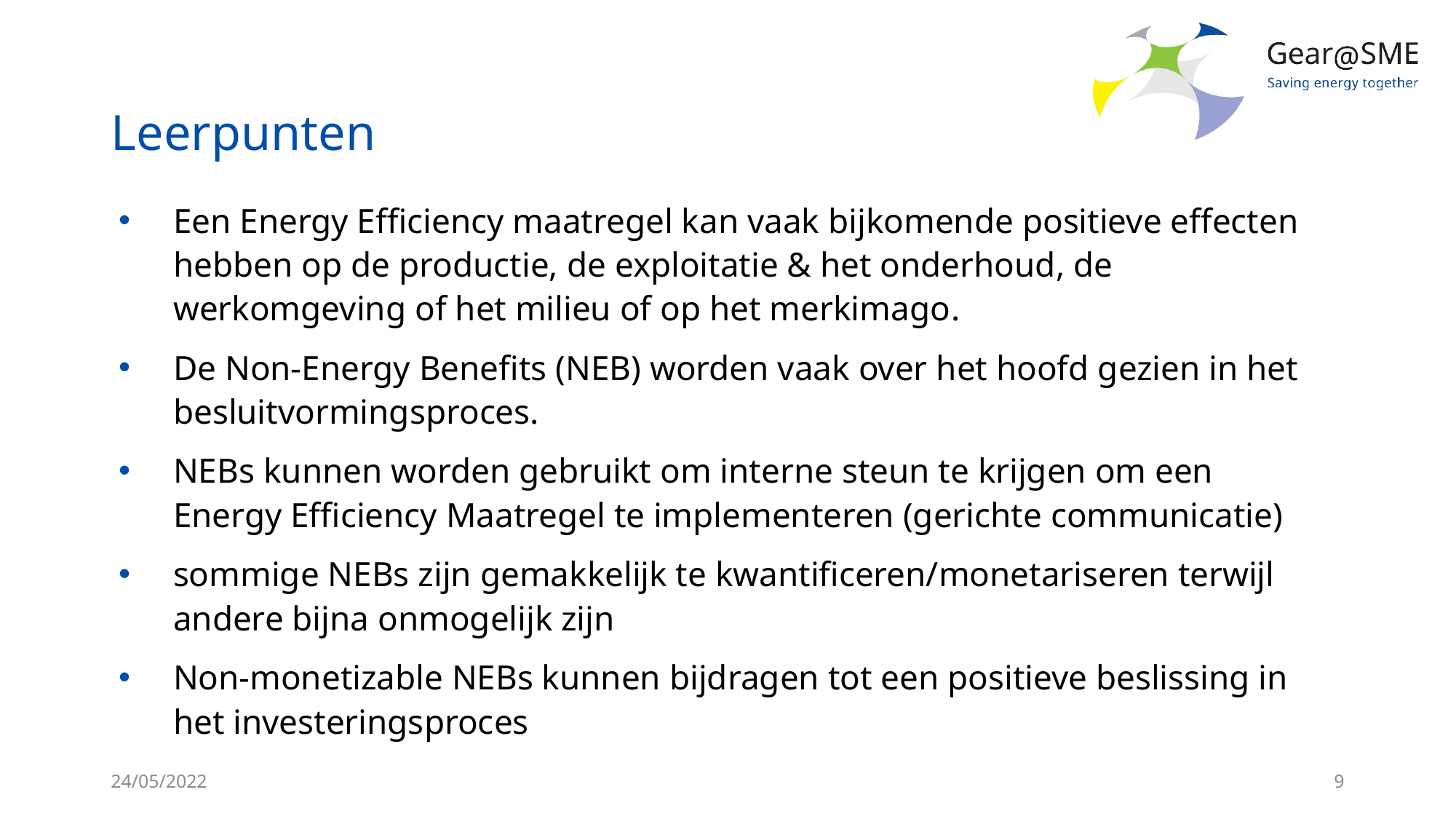

# Leerpunten
Een Energy Efficiency maatregel kan vaak bijkomende positieve effecten hebben op de productie, de exploitatie & het onderhoud, de werkomgeving of het milieu of op het merkimago.
De Non-Energy Benefits (NEB) worden vaak over het hoofd gezien in het besluitvormingsproces.
NEBs kunnen worden gebruikt om interne steun te krijgen om een Energy Efficiency Maatregel te implementeren (gerichte communicatie)
sommige NEBs zijn gemakkelijk te kwantificeren/monetariseren terwijl andere bijna onmogelijk zijn
Non-monetizable NEBs kunnen bijdragen tot een positieve beslissing in het investeringsproces

24/05/2022
9